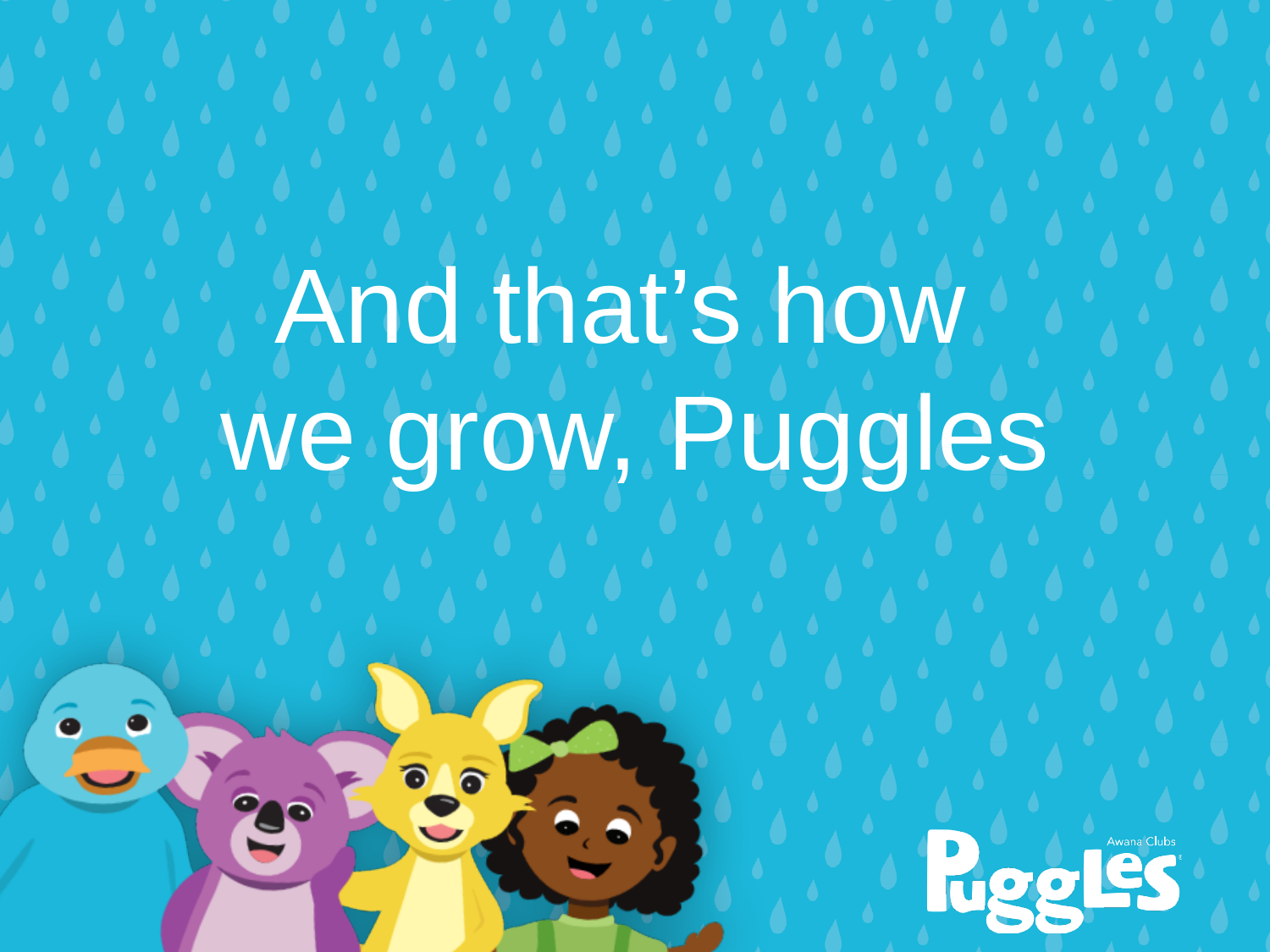

# And that’s how we grow, Puggles